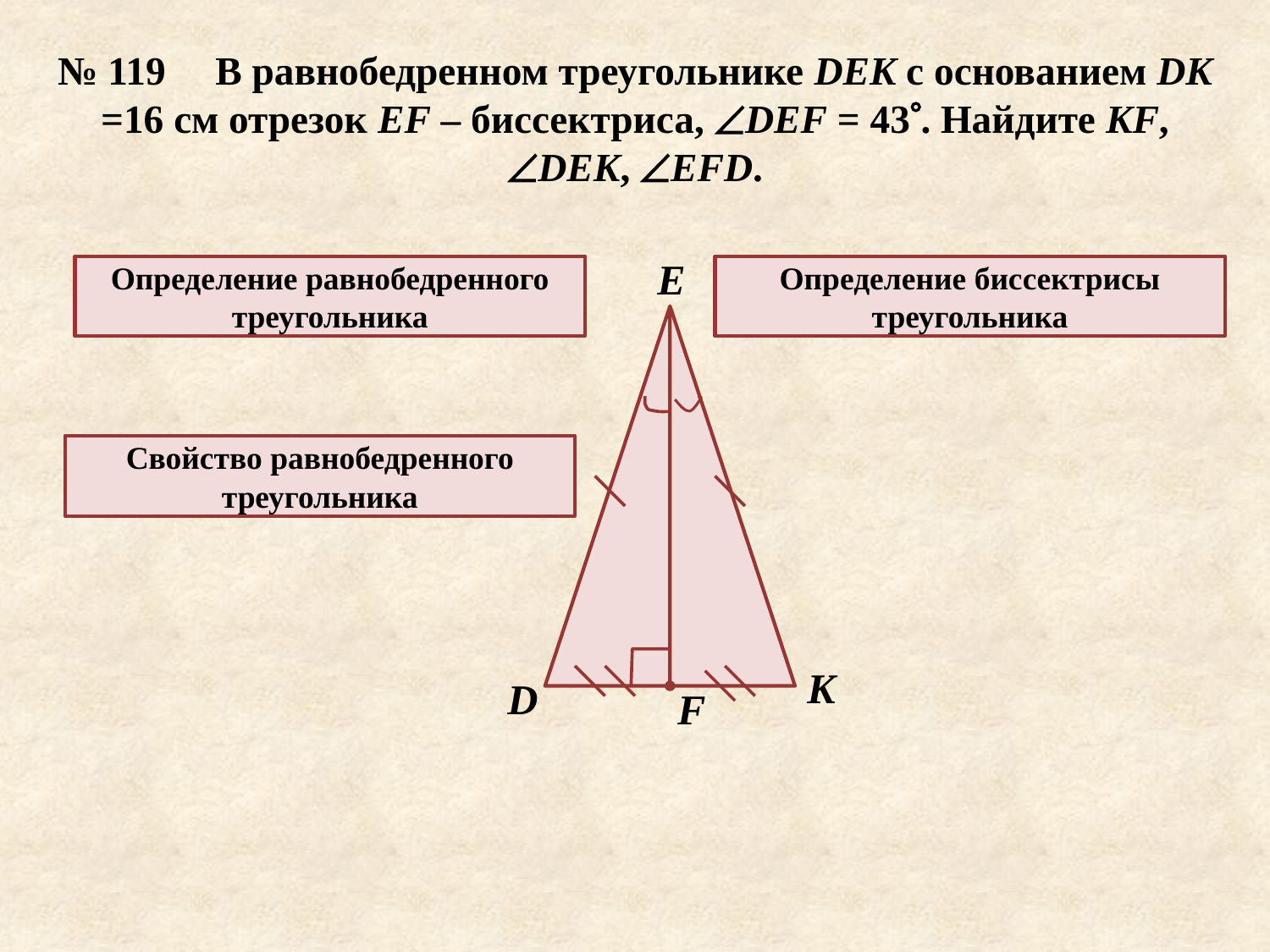

# № 119     В равнобедренном треугольнике DEK c основанием DK =16 см отрезок EF – биссектриса, ∠DEF = 43°. Найдите KF, ∠DEK, ∠EFD.
E
Определение равнобедренного треугольника
Определение биссектрисы
треугольника

Свойство равнобедренного треугольника

K
D
F